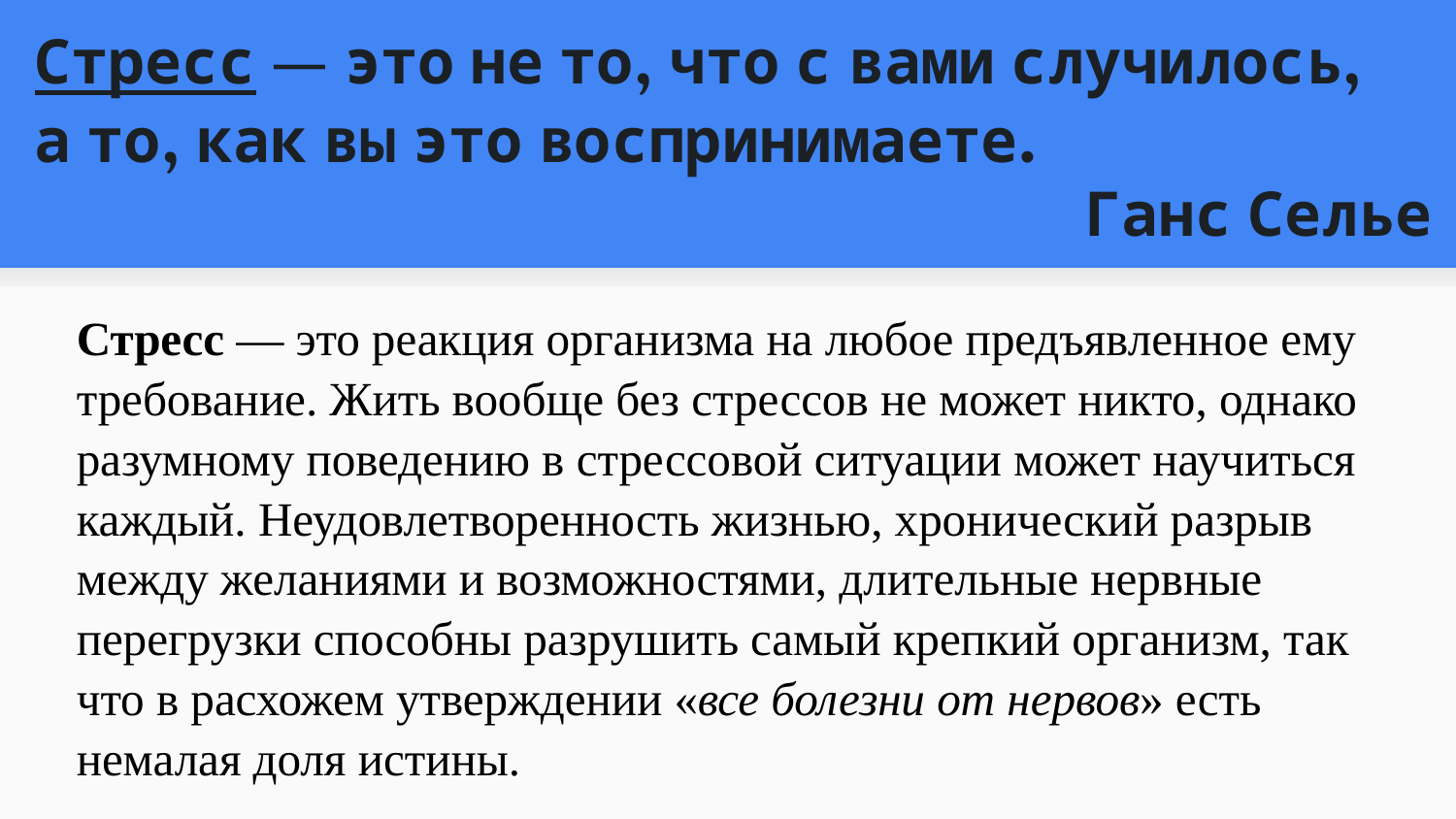

# Стресс — это не то, что с вами случилось,
а то, как вы это воспринимаете.
Ганс Селье
Стресс — это реакция организма на любое предъявленное ему требование. Жить вообще без стрессов не может никто, однако разумному поведению в стрессовой ситуации может научиться каждый. Неудовлетворенность жизнью, хронический разрыв между желаниями и возможностями, длительные нервные перегрузки способны разрушить самый крепкий организм, так что в расхожем утверждении «все болезни от нервов» есть немалая доля истины.